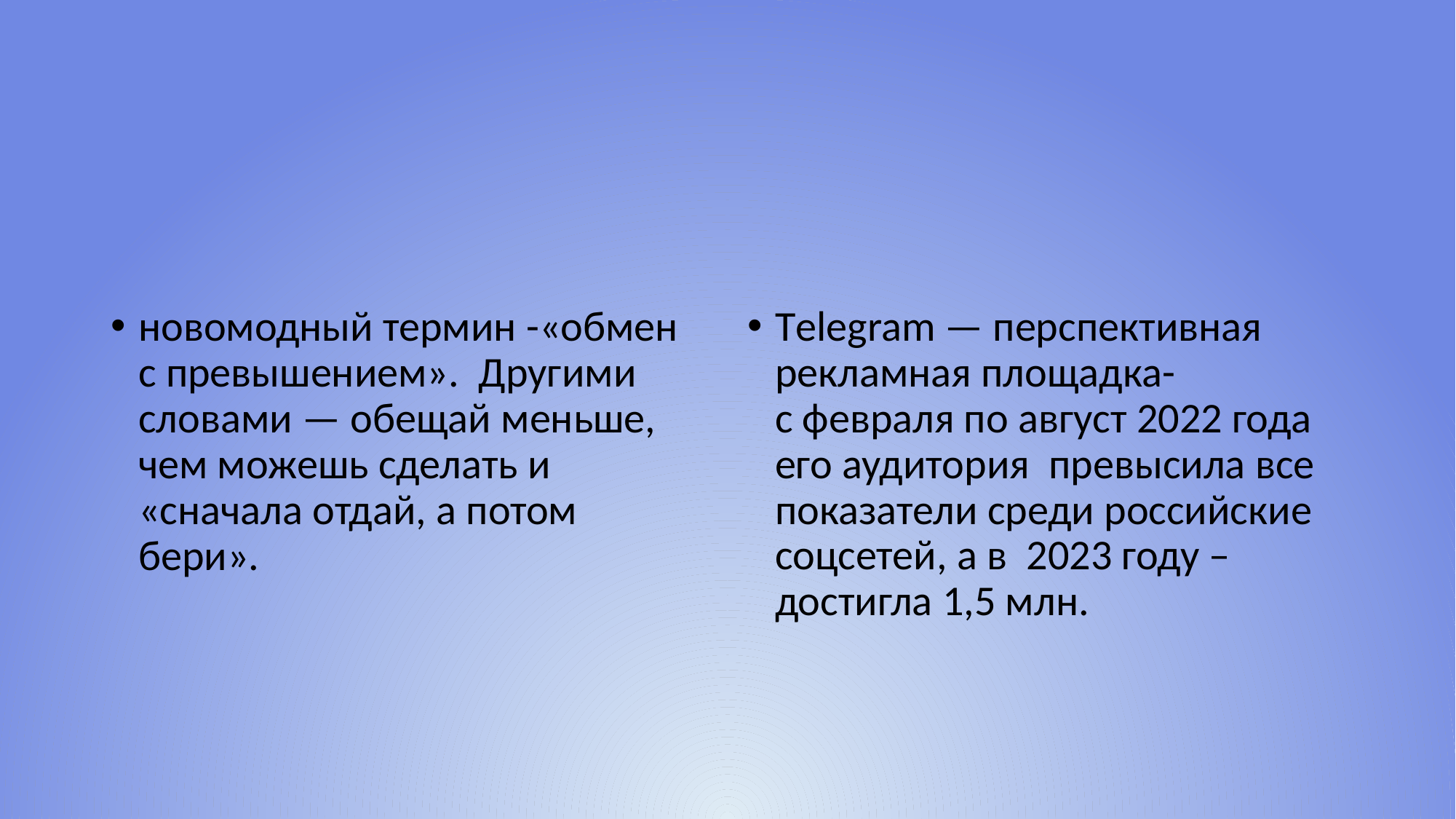

#

новомодный термин -«обмен с превышением».  Другими словами — обещай меньше, чем можешь сделать и «сначала отдай, а потом бери».
Telegram — перспективная рекламная площадка- с февраля по август 2022 года его аудитория  превысила все показатели среди российские соцсетей, а в  2023 году – достигла 1,5 млн.